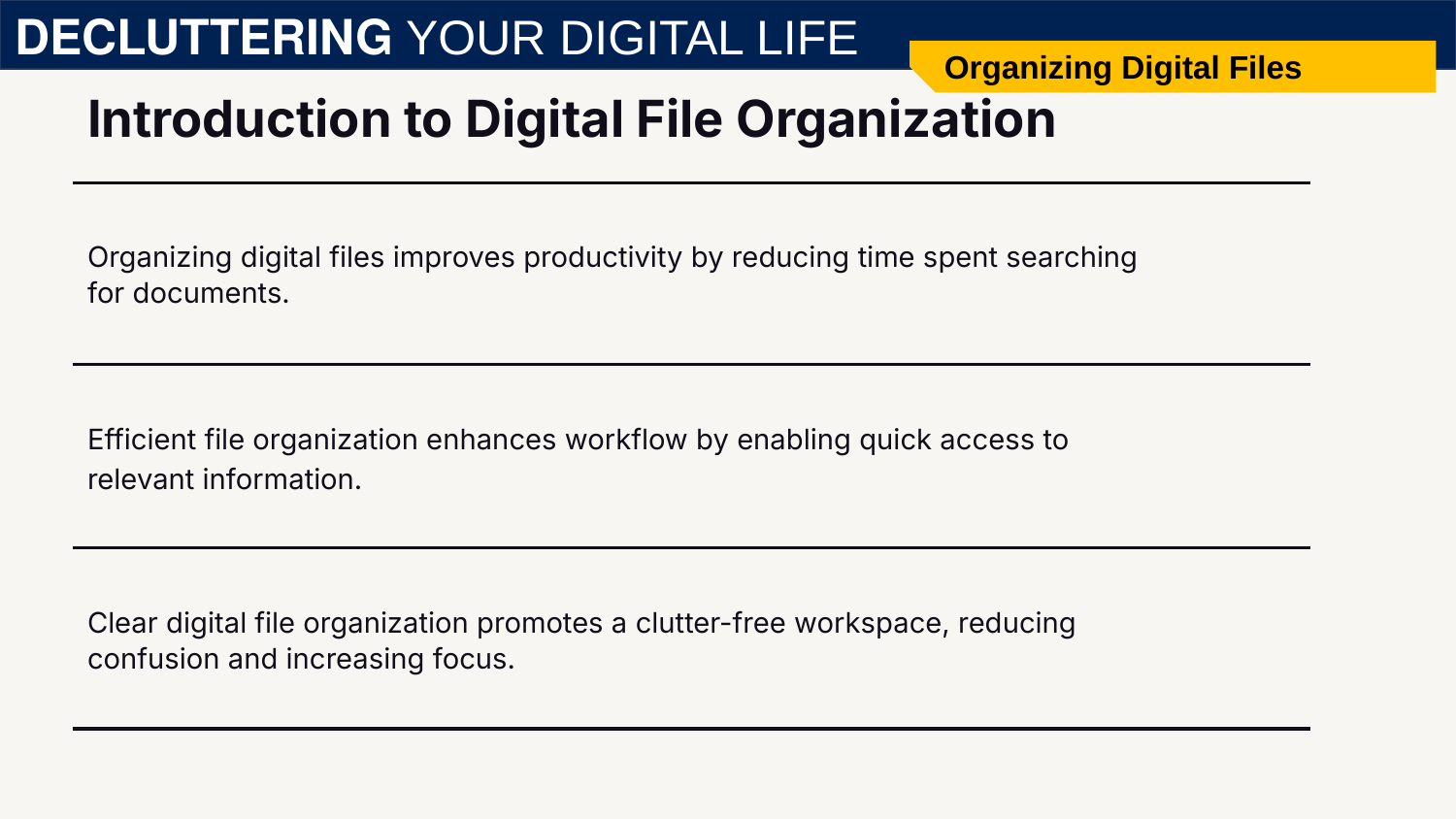

DECLUTTERING YOUR DIGITAL LIFE
Organizing Digital Files

# Introduction to Digital File Organization
Organizing digital files improves productivity by reducing time spent searching for documents.
Efficient file organization enhances workflow by enabling quick access to relevant information.
Clear digital file organization promotes a clutter-free workspace, reducing confusion and increasing focus.